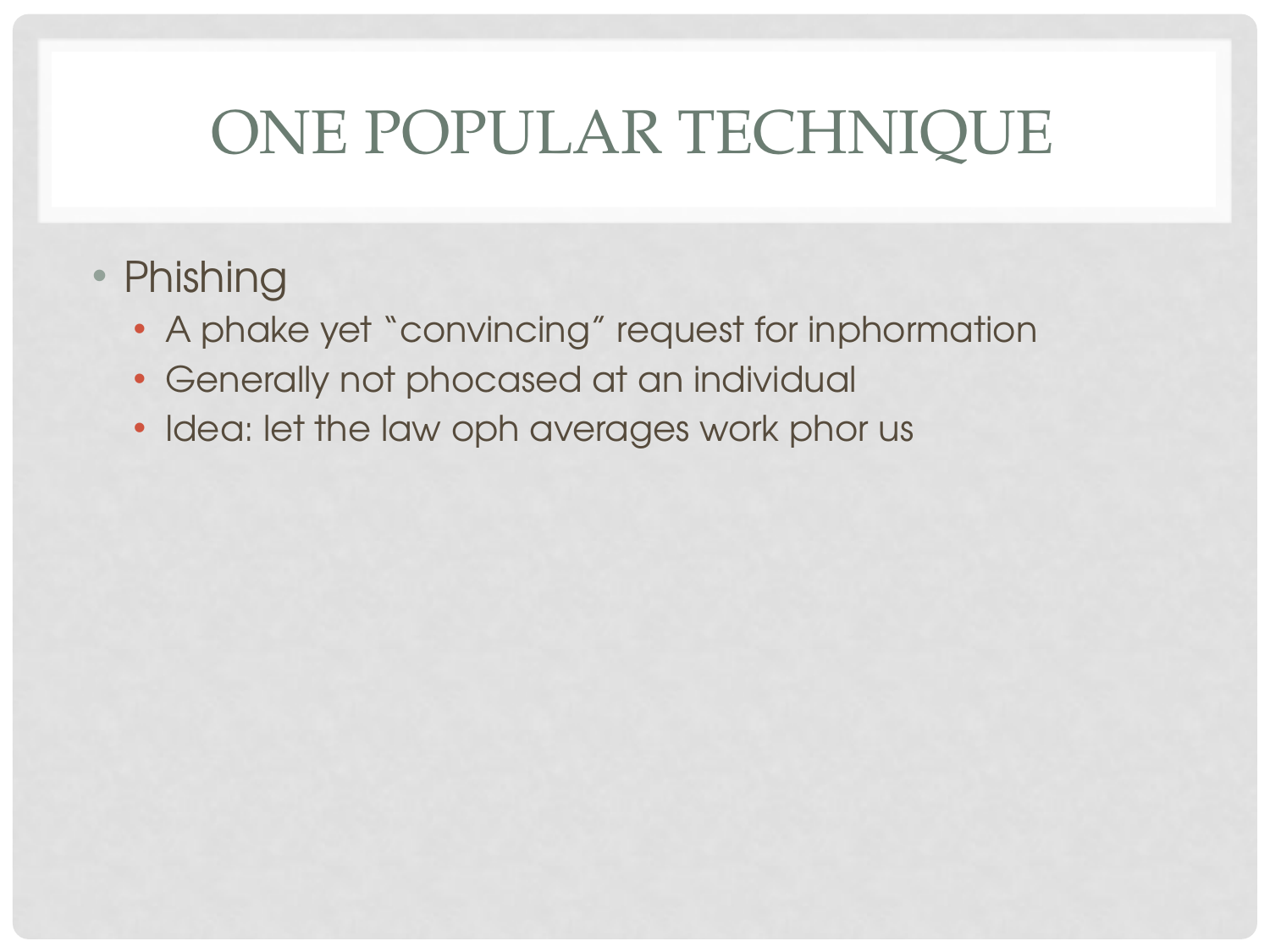

# One popular technique
Phishing
A phake yet “convincing” request for inphormation
Generally not phocased at an individual
Idea: let the law oph averages work phor us